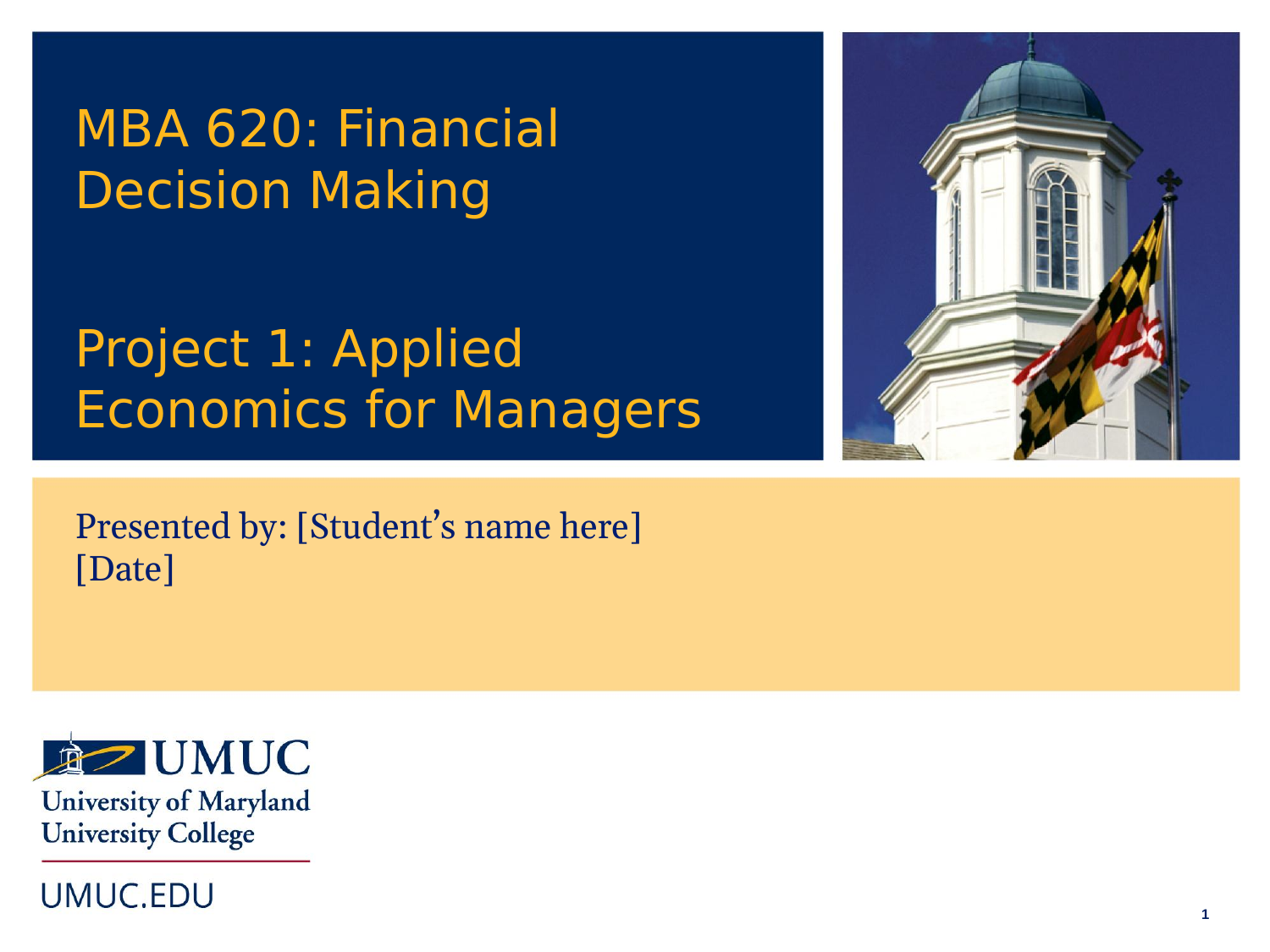

MBA 620: Financial Decision Making
# Project 1: Applied Economics for Managers
Presented by: [Student’s name here]
[Date]